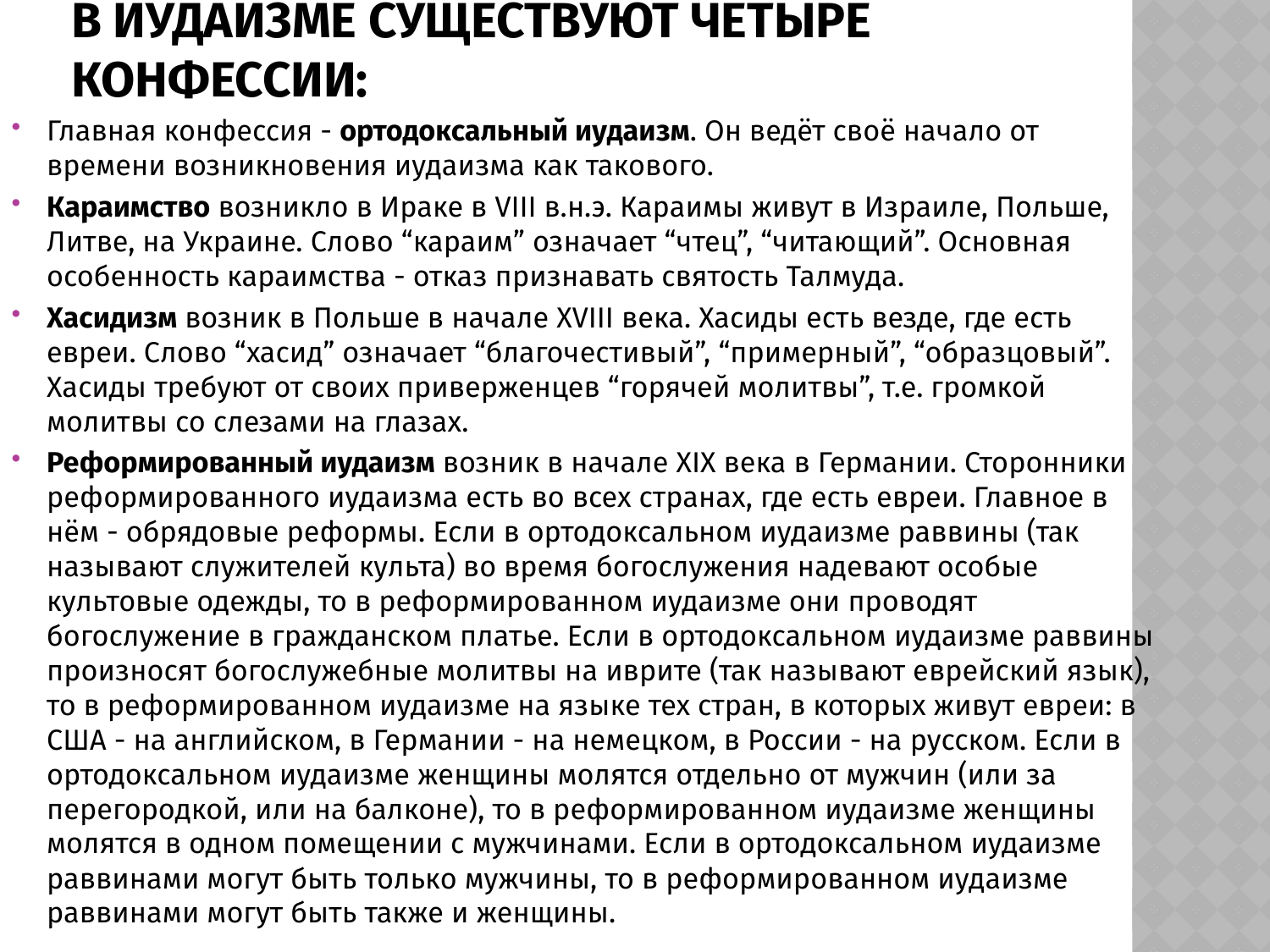

# В иудаизме существуют четыре конфессии:
Главная конфессия - ортодоксальный иудаизм. Он ведёт своё начало от времени возникновения иудаизма как такового.
Караимство возникло в Ираке в VIII в.н.э. Караимы живут в Израиле, Польше, Литве, на Украине. Слово “караим” означает “чтец”, “читающий”. Основная особенность караимства - отказ признавать святость Талмуда.
Хасидизм возник в Польше в начале XVIII века. Хасиды есть везде, где есть евреи. Слово “хасид” означает “благочестивый”, “примерный”, “образцовый”. Хасиды требуют от своих приверженцев “горячей молитвы”, т.е. громкой молитвы со слезами на глазах.
Реформированный иудаизм возник в начале XIX века в Германии. Сторонники реформированного иудаизма есть во всех странах, где есть евреи. Главное в нём - обрядовые реформы. Если в ортодоксальном иудаизме раввины (так называют служителей культа) во время богослужения надевают особые культовые одежды, то в реформированном иудаизме они проводят богослужение в гражданском платье. Если в ортодоксальном иудаизме раввины произносят богослужебные молитвы на иврите (так называют еврейский язык), то в реформированном иудаизме на языке тех стран, в которых живут евреи: в США - на английском, в Германии - на немецком, в России - на русском. Если в ортодоксальном иудаизме женщины молятся отдельно от мужчин (или за перегородкой, или на балконе), то в реформированном иудаизме женщины молятся в одном помещении с мужчинами. Если в ортодоксальном иудаизме раввинами могут быть только мужчины, то в реформированном иудаизме раввинами могут быть также и женщины.